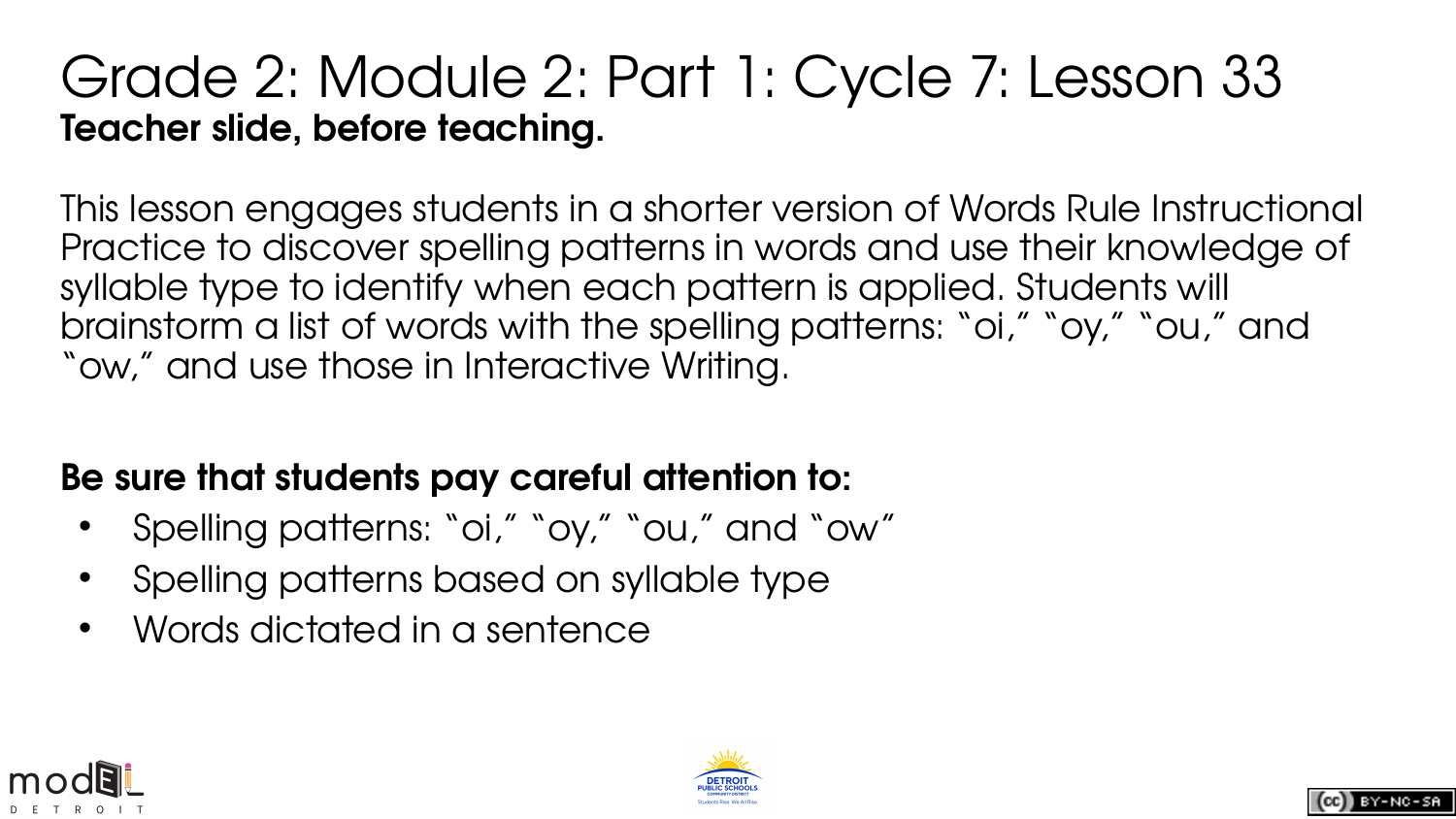

# Grade 2: Module 2: Part 1: Cycle 7: Lesson 33
Teacher slide, before teaching.
This lesson engages students in a shorter version of Words Rule Instructional Practice to discover spelling patterns in words and use their knowledge of syllable type to identify when each pattern is applied. Students will brainstorm a list of words with the spelling patterns: “oi,” “oy,” “ou,” and “ow,” and use those in Interactive Writing.

Be sure that students pay careful attention to:
Spelling patterns: “oi,” “oy,” “ou,” and “ow”
Spelling patterns based on syllable type
Words dictated in a sentence